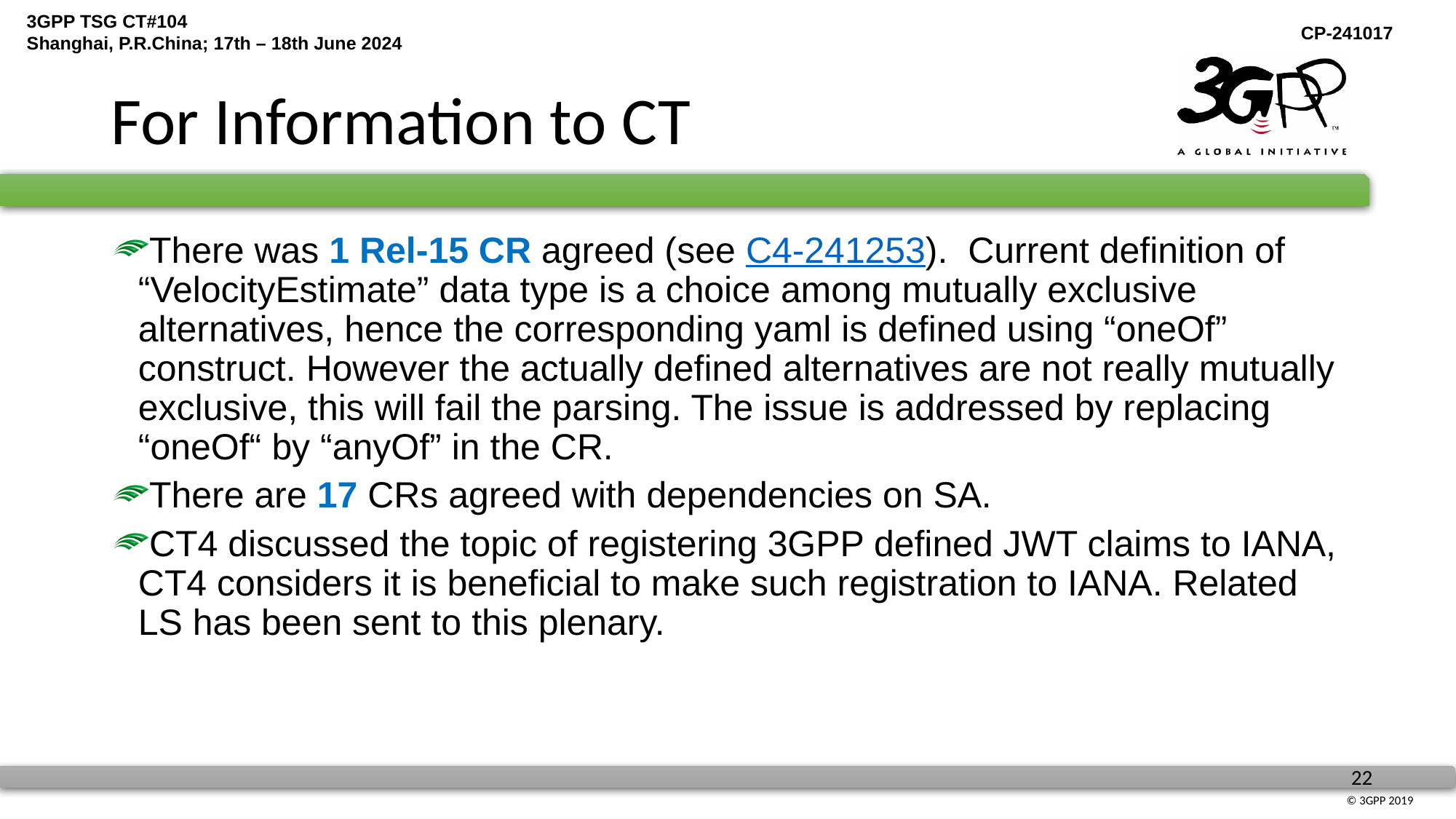

# For Information to CT
There was 1 Rel-15 CR agreed (see C4-241253).  Current definition of “VelocityEstimate” data type is a choice among mutually exclusive alternatives, hence the corresponding yaml is defined using “oneOf” construct. However the actually defined alternatives are not really mutually exclusive, this will fail the parsing. The issue is addressed by replacing “oneOf“ by “anyOf” in the CR.
There are 17 CRs agreed with dependencies on SA.
CT4 discussed the topic of registering 3GPP defined JWT claims to IANA, CT4 considers it is beneficial to make such registration to IANA. Related LS has been sent to this plenary.